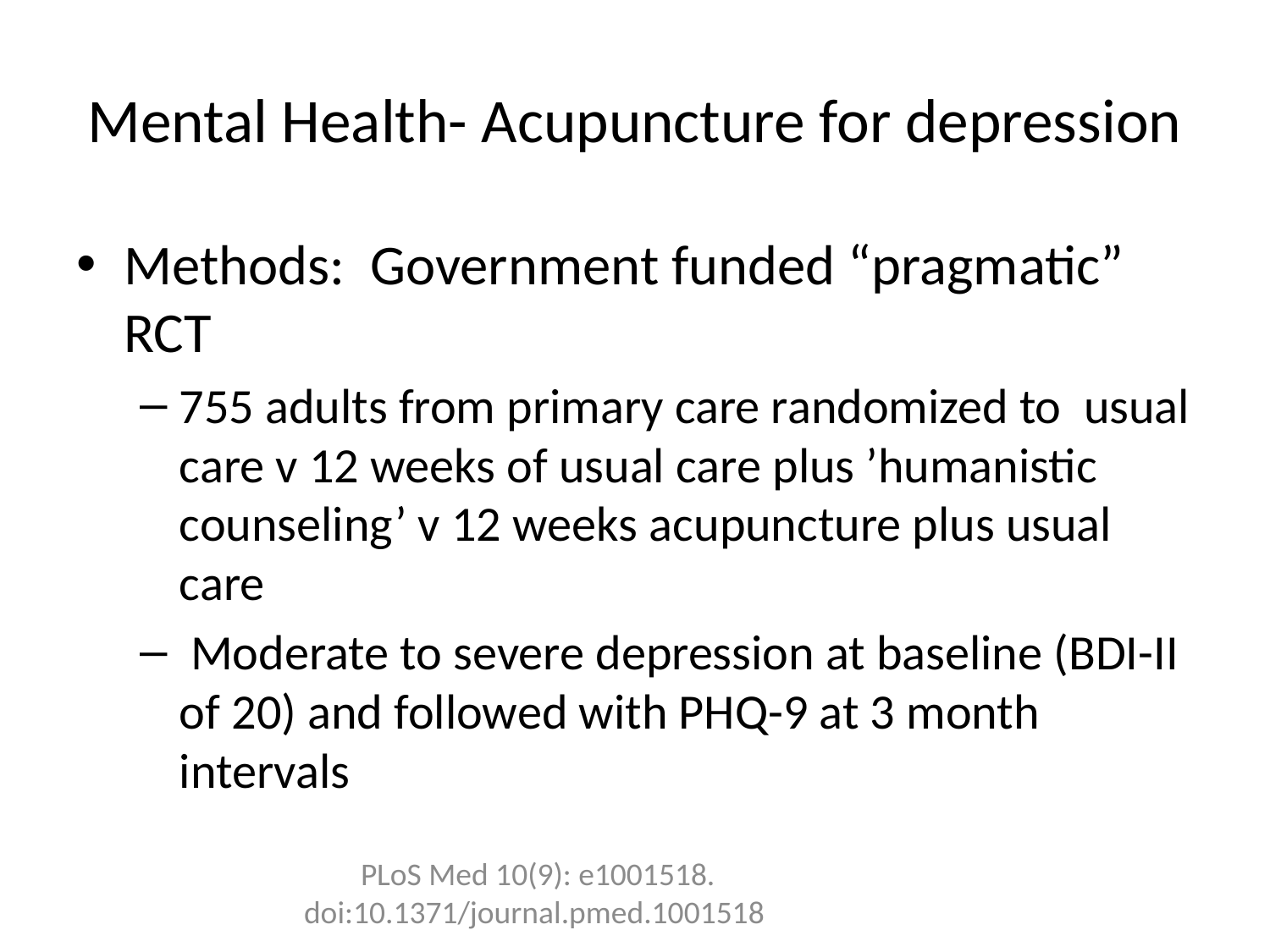

# Mental Health- Acupuncture for depression
Methods:  Government funded “pragmatic” RCT
755 adults from primary care randomized to  usual care v 12 weeks of usual care plus ’humanistic counseling’ v 12 weeks acupuncture plus usual care
 Moderate to severe depression at baseline (BDI-II of 20) and followed with PHQ-9 at 3 month intervals
 PLoS Med 10(9): e1001518. doi:10.1371/journal.pmed.1001518